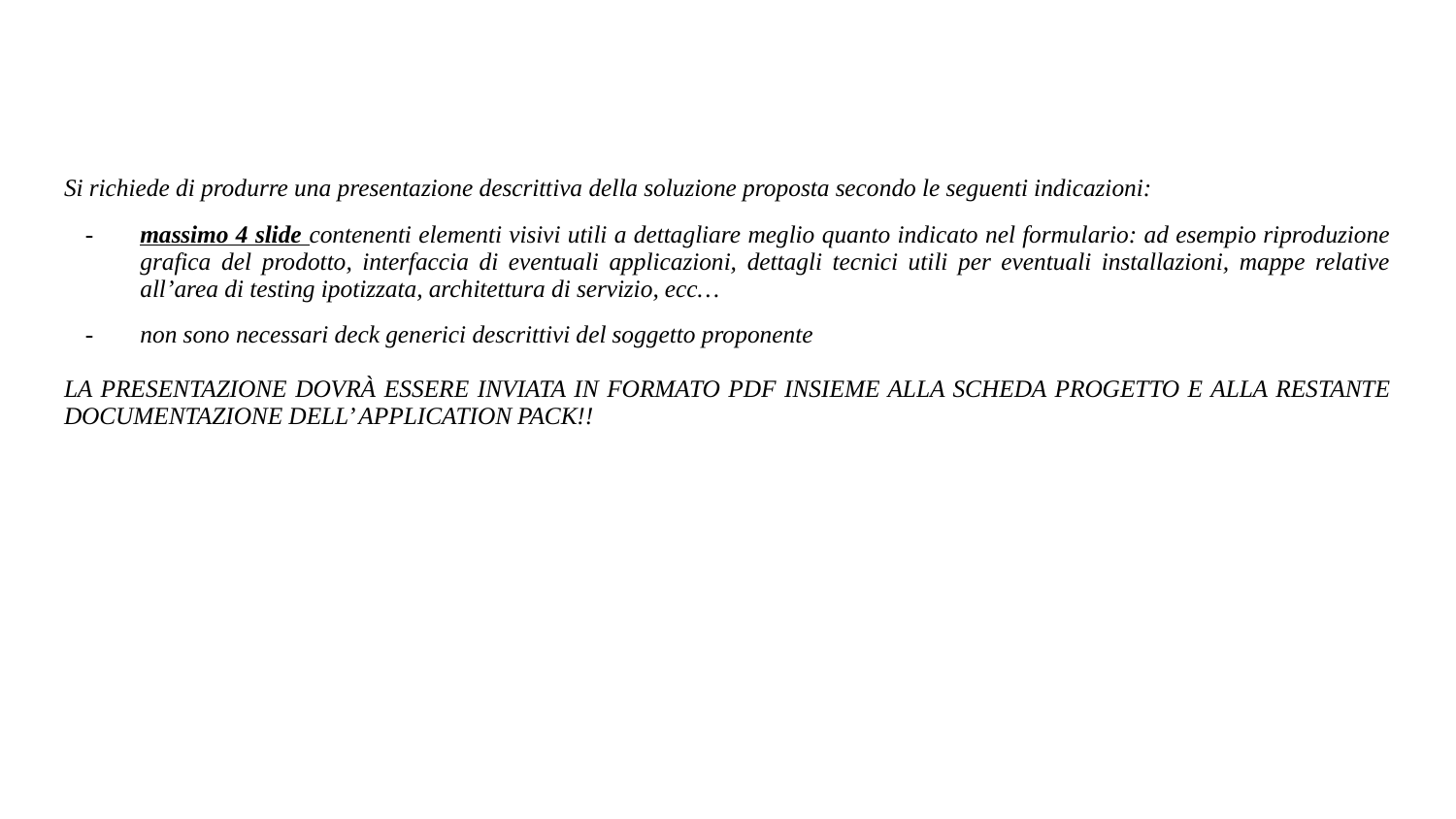

# Si richiede di produrre una presentazione descrittiva della soluzione proposta secondo le seguenti indicazioni:
massimo 4 slide contenenti elementi visivi utili a dettagliare meglio quanto indicato nel formulario: ad esempio riproduzione grafica del prodotto, interfaccia di eventuali applicazioni, dettagli tecnici utili per eventuali installazioni, mappe relative all’area di testing ipotizzata, architettura di servizio, ecc…
non sono necessari deck generici descrittivi del soggetto proponente

LA PRESENTAZIONE DOVRÀ ESSERE INVIATA IN FORMATO PDF INSIEME ALLA SCHEDA PROGETTO E ALLA RESTANTE DOCUMENTAZIONE DELL’ APPLICATION PACK!!